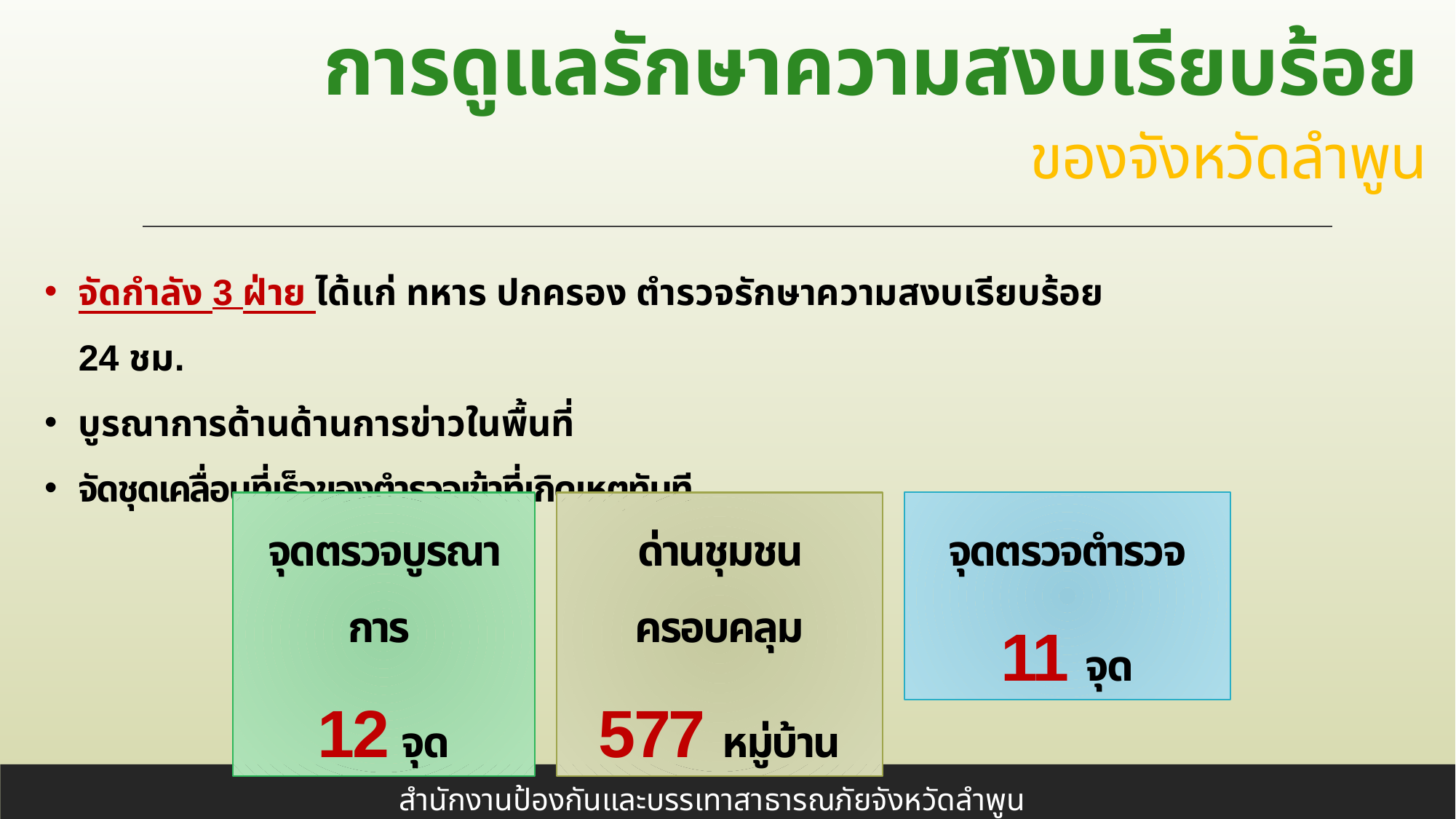

การดูแลรักษาความสงบเรียบร้อย
ของจังหวัดลำพูน
จัดกำลัง 3 ฝ่าย ได้แก่ ทหาร ปกครอง ตำรวจรักษาความสงบเรียบร้อย 24 ชม.
บูรณาการด้านด้านการข่าวในพื้นที่
จัดชุดเคลื่อนที่เร็วของตำรวจเข้าที่เกิดเหตุทันที
จุดตรวจบูรณาการ
12 จุด
ด่านชุมชนครอบคลุม
577 หมู่บ้าน
จุดตรวจตำรวจ
11 จุด
สำนักงานป้องกันและบรรเทาสาธารณภัยจังหวัดลำพูน